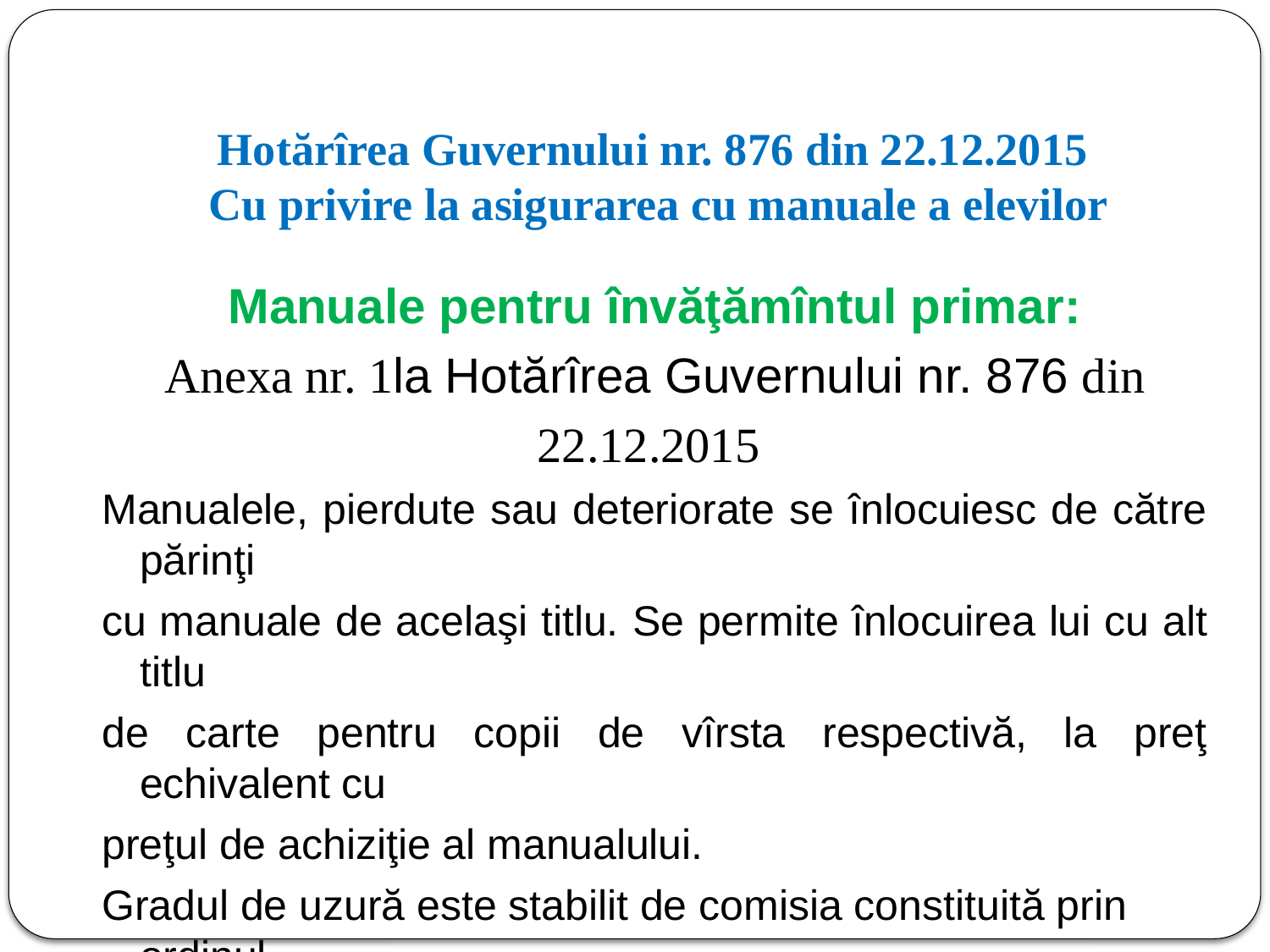

# Hotărîrea Guvernului nr. 876 din 22.12.2015 Cu privire la asigurarea cu manuale a elevilor
Manuale pentru învăţămîntul primar:
Anexa nr. 1la Hotărîrea Guvernului nr. 876 din
22.12.2015
Manualele, pierdute sau deteriorate se înlocuiesc de către părinţi
cu manuale de acelaşi titlu. Se permite înlocuirea lui cu alt titlu
de carte pentru copii de vîrsta respectivă, la preţ echivalent cu
preţul de achiziţie al manualului.
Gradul de uzură este stabilit de comisia constituită prin ordinul
conducătorului instituției de învățămînt.